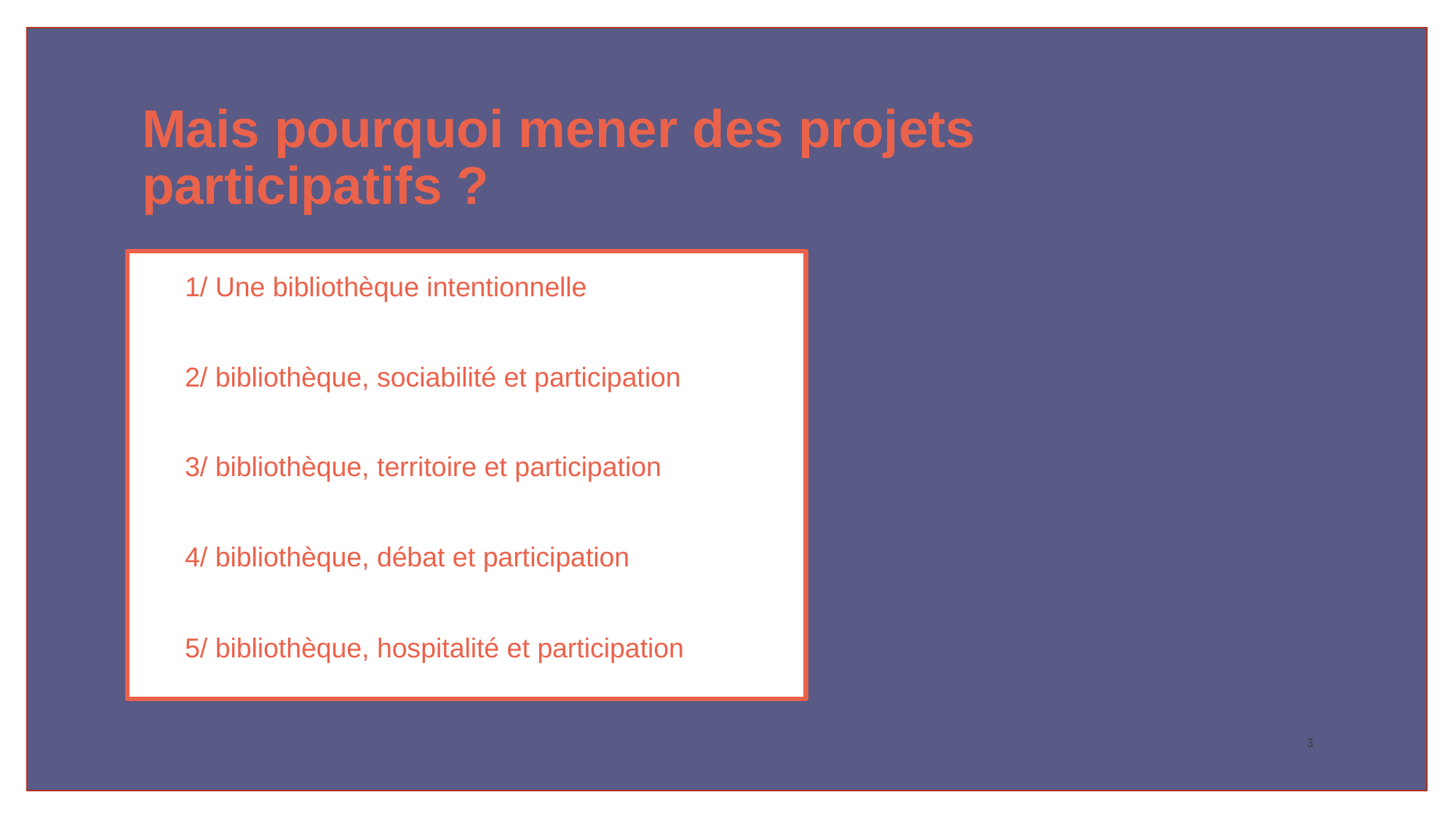

# Mais pourquoi mener des projets participatifs ?
1/ Une bibliothèque intentionnelle

2/ bibliothèque, sociabilité et participation

3/ bibliothèque, territoire et participation

4/ bibliothèque, débat et participation

5/ bibliothèque, hospitalité et participation
3